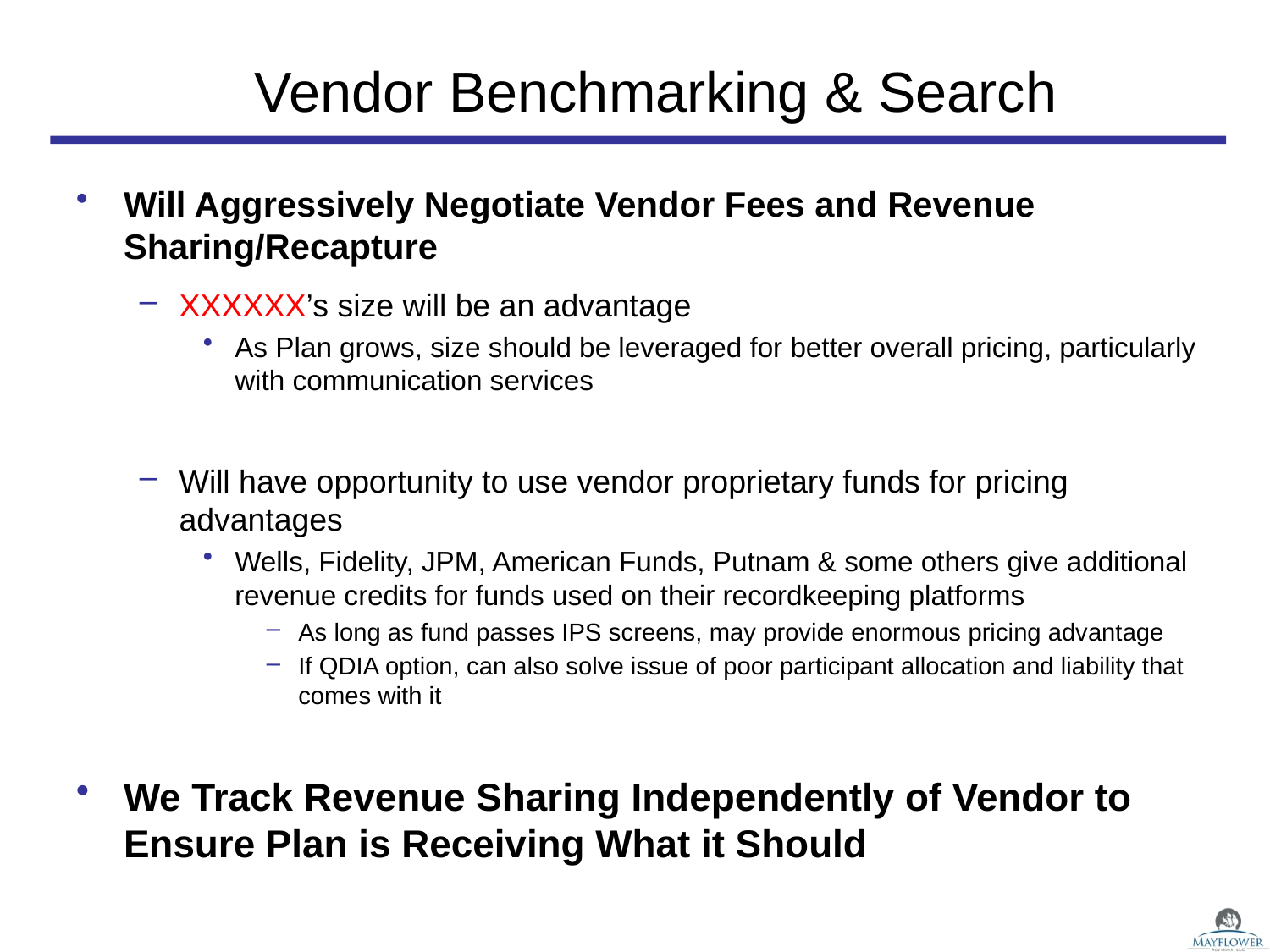

Vendor Benchmarking & Search
Will Aggressively Negotiate Vendor Fees and Revenue Sharing/Recapture

XXXXXX’s size will be an advantage
As Plan grows, size should be leveraged for better overall pricing, particularly with communication services

Will have opportunity to use vendor proprietary funds for pricing advantages
Wells, Fidelity, JPM, American Funds, Putnam & some others give additional revenue credits for funds used on their recordkeeping platforms
As long as fund passes IPS screens, may provide enormous pricing advantage
If QDIA option, can also solve issue of poor participant allocation and liability that comes with it

We Track Revenue Sharing Independently of Vendor to Ensure Plan is Receiving What it Should